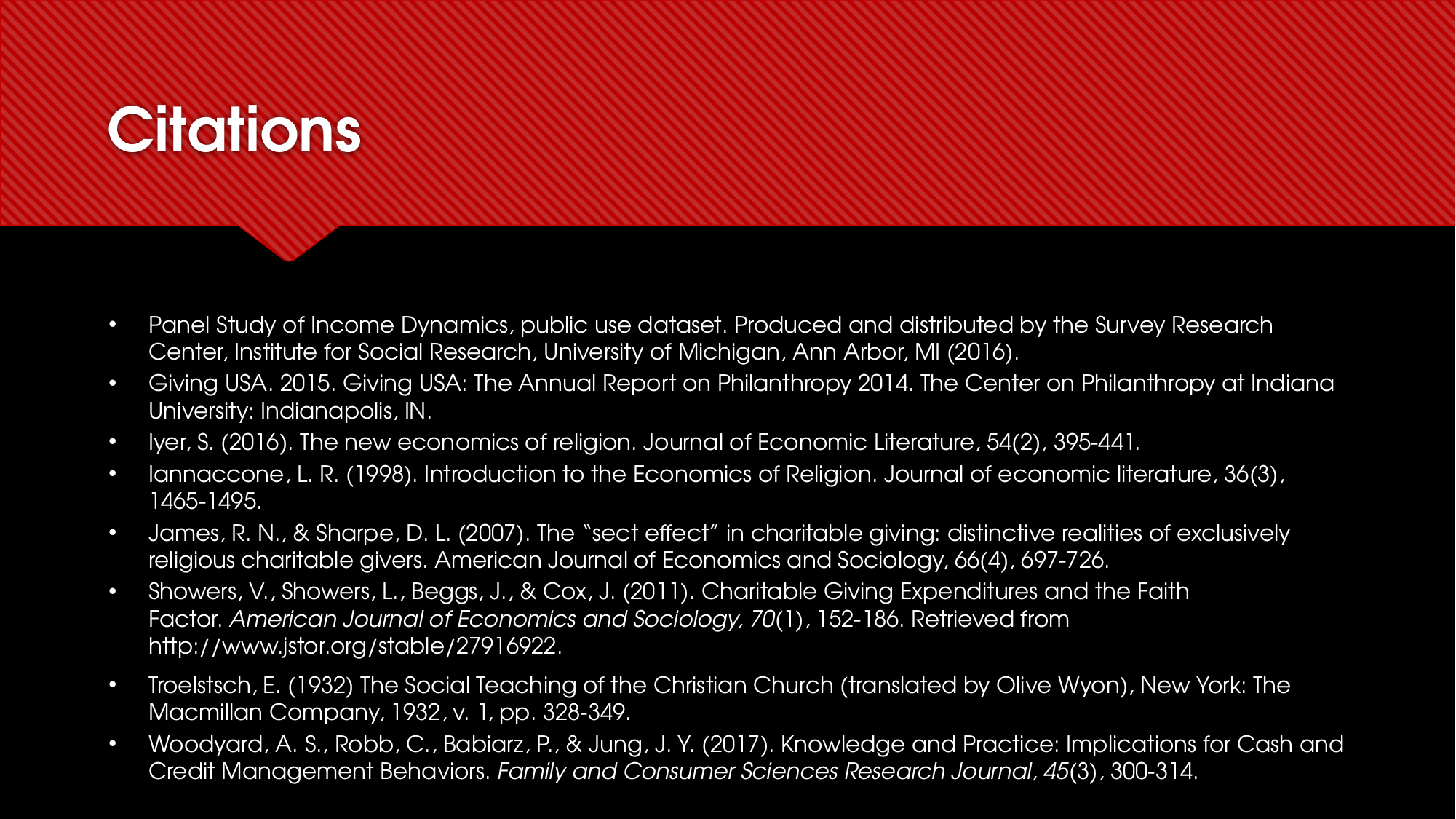

# Citations

Panel Study of Income Dynamics, public use dataset. Produced and distributed by the Survey Research Center, Institute for Social Research, University of Michigan, Ann Arbor, MI (2016).
Giving USA. 2015. Giving USA: The Annual Report on Philanthropy 2014. The Center on Philanthropy at Indiana University: Indianapolis, IN.
Iyer, S. (2016). The new economics of religion. Journal of Economic Literature, 54(2), 395-441.
Iannaccone, L. R. (1998). Introduction to the Economics of Religion. Journal of economic literature, 36(3), 1465-1495.
James, R. N., & Sharpe, D. L. (2007). The “sect effect” in charitable giving: distinctive realities of exclusively religious charitable givers. American Journal of Economics and Sociology, 66(4), 697-726.
Showers, V., Showers, L., Beggs, J., & Cox, J. (2011). Charitable Giving Expenditures and the Faith Factor. American Journal of Economics and Sociology, 70(1), 152-186. Retrieved from http://www.jstor.org/stable/27916922.
Troelstsch, E. (1932) The Social Teaching of the Christian Church (translated by Olive Wyon), New York: The Macmillan Company, 1932, v. 1, pp. 328-349.
Woodyard, A. S., Robb, C., Babiarz, P., & Jung, J. Y. (2017). Knowledge and Practice: Implications for Cash and Credit Management Behaviors. Family and Consumer Sciences Research Journal, 45(3), 300-314.